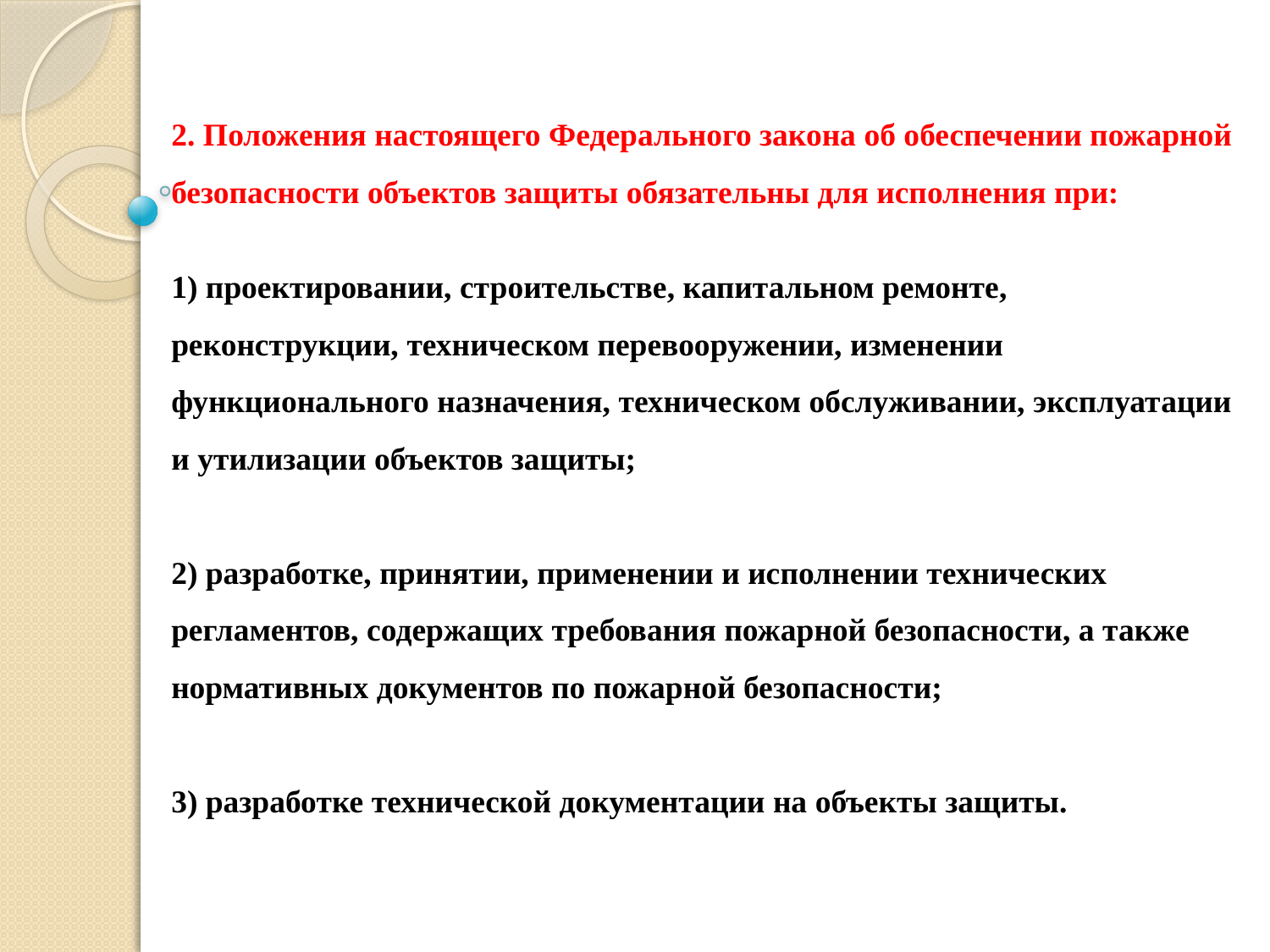

2. Положения настоящего Федерального закона об обеспечении пожарной безопасности объектов защиты обязательны для исполнения при:
1) проектировании, строительстве, капитальном ремонте, реконструкции, техническом перевооружении, изменении функционального назначения, техническом обслуживании, эксплуатации и утилизации объектов защиты;
2) разработке, принятии, применении и исполнении технических регламентов, содержащих требования пожарной безопасности, а также нормативных документов по пожарной безопасности;
3) разработке технической документации на объекты защиты.